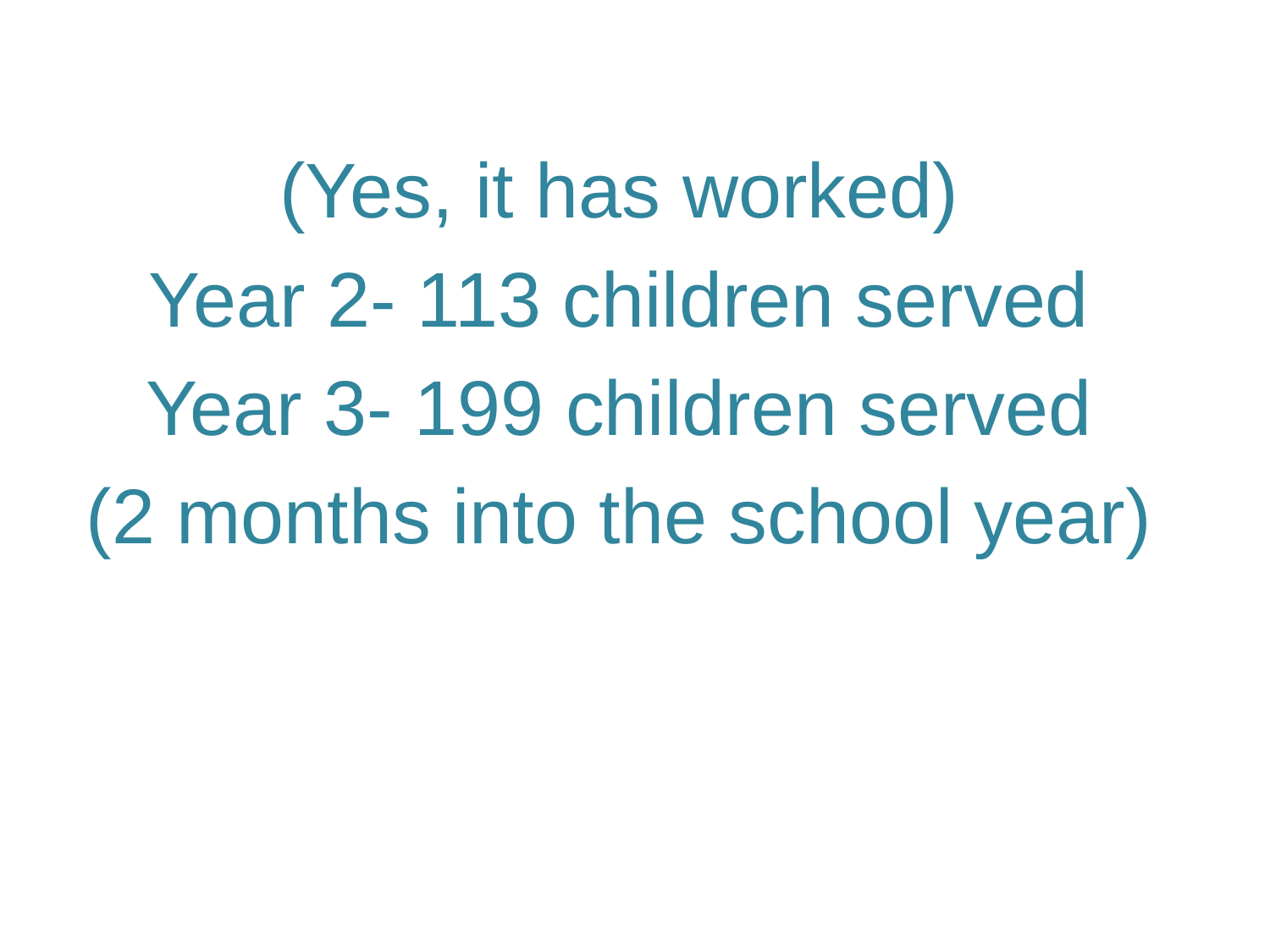

(Yes, it has worked)
Year 2- 113 children served
Year 3- 199 children served
(2 months into the school year)